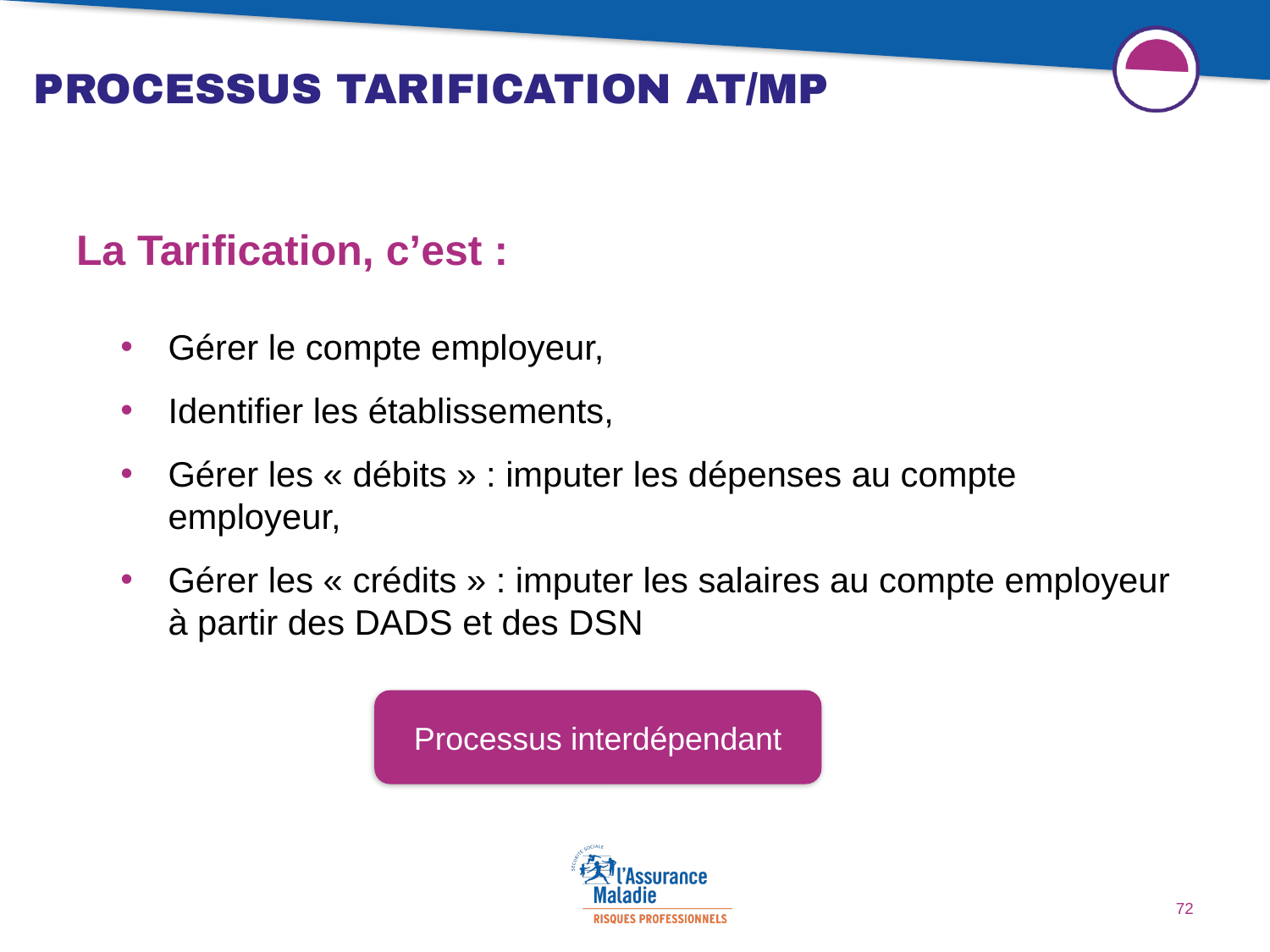

# Processus Tarification AT/MP
La Tarification, c’est :

Gérer le compte employeur,
Identifier les établissements,
Gérer les « débits » : imputer les dépenses au compte employeur,
Gérer les « crédits » : imputer les salaires au compte employeur à partir des DADS et des DSN

Processus interdépendant
72